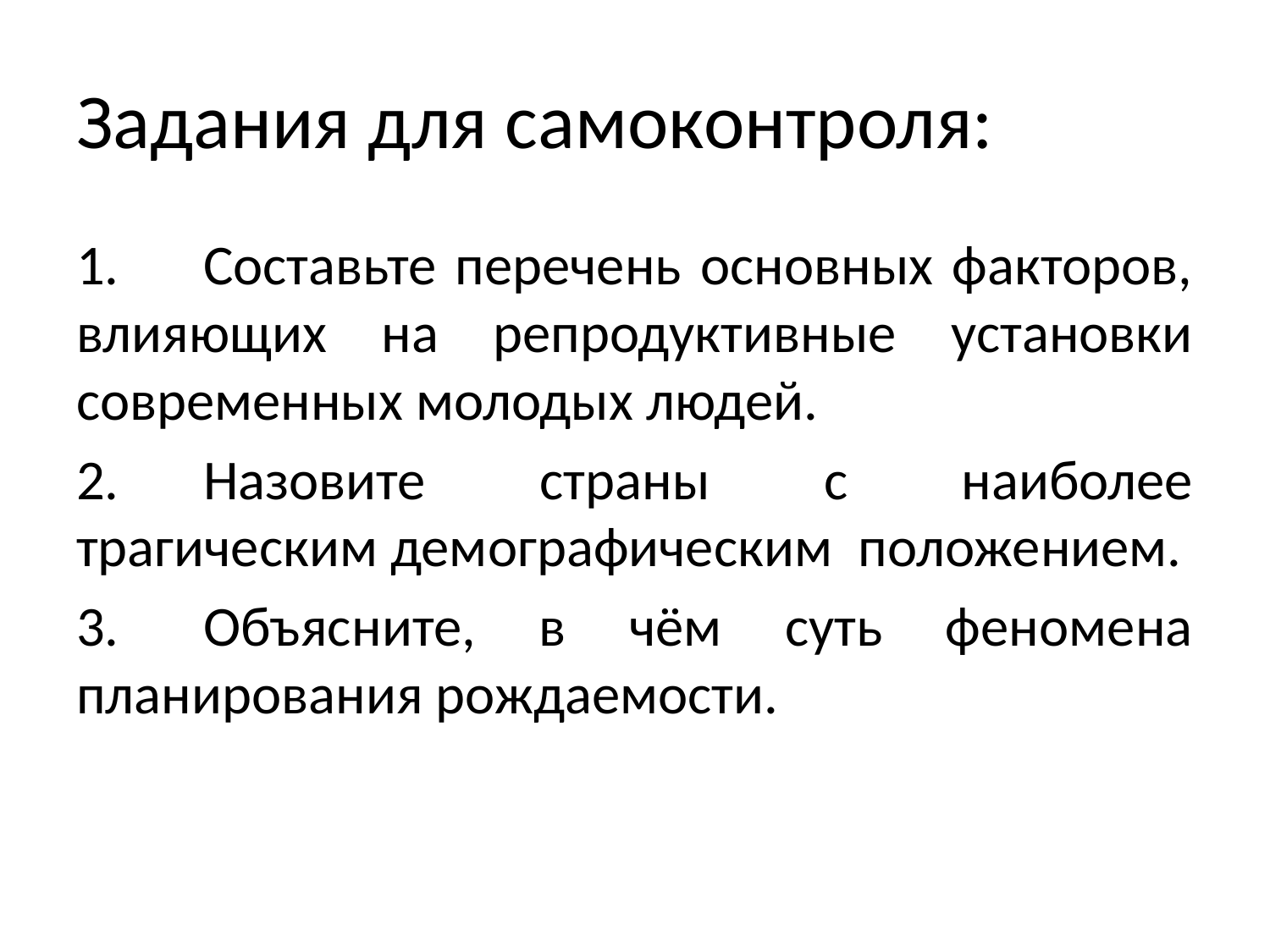

# Задания для самоконтроля:
1.	Составьте перечень основных факторов, влияющих на репродуктивные установки современных молодых людей.
2.	Назовите страны с наиболее трагическим демографическим  положением.
3.	Объясните, в чём суть феномена планирования рождаемости.